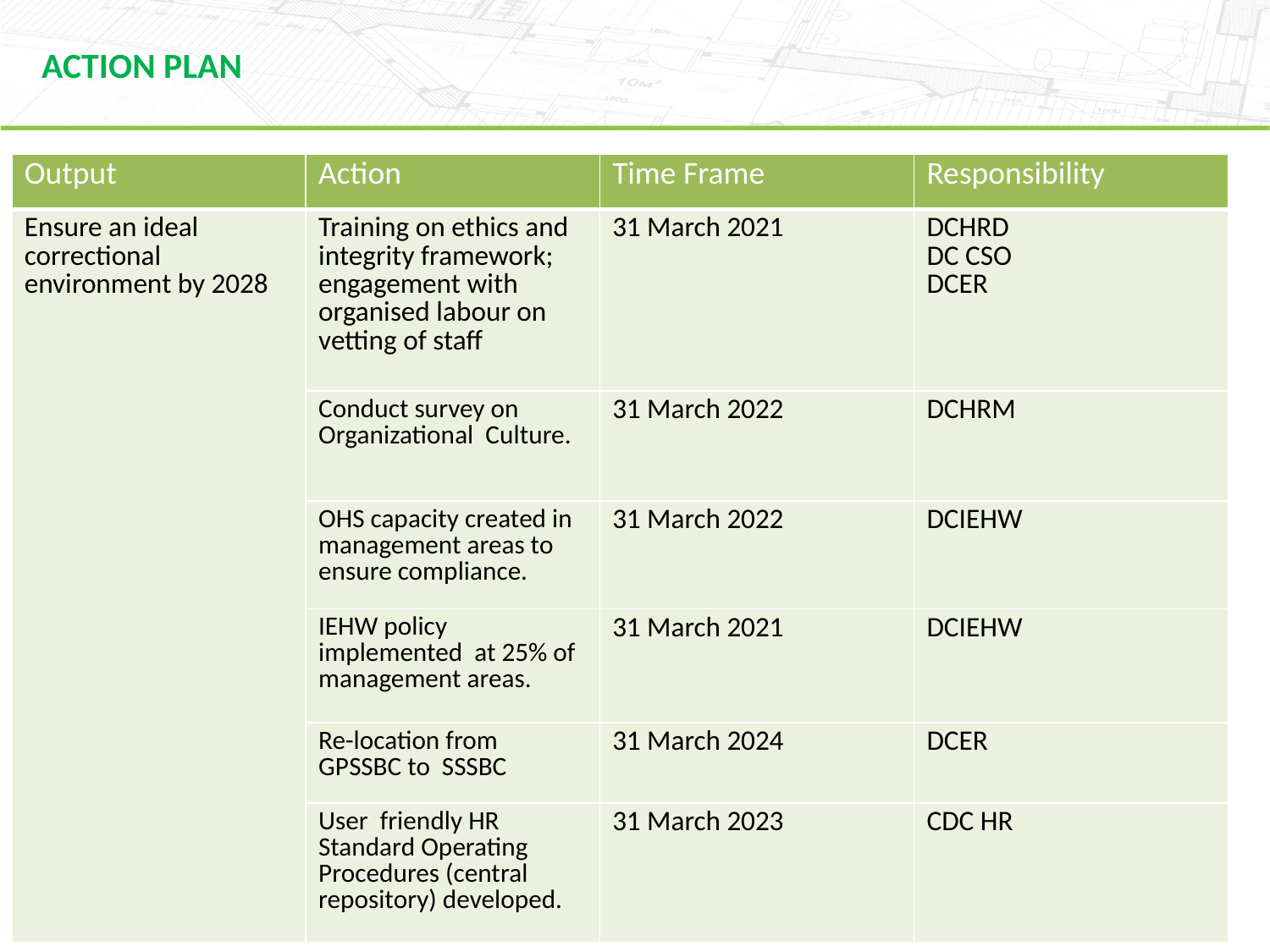

ACTION PLAN
| Output | Action | Time Frame | Responsibility |
| --- | --- | --- | --- |
| Ensure an ideal correctional environment by 2028 | Training on ethics and integrity framework; engagement with organised labour on vetting of staff | 31 March 2021 | DCHRD DC CSO DCER |
|  | Conduct survey on Organizational Culture. | 31 March 2022 | DCHRM |
|  | OHS capacity created in management areas to ensure compliance. | 31 March 2022 | DCIEHW |
|  | IEHW policy implemented at 25% of management areas. | 31 March 2021 | DCIEHW |
|  | Re-location from GPSSBC to SSSBC | 31 March 2024 | DCER |
|  | User friendly HR Standard Operating Procedures (central repository) developed. | 31 March 2023 | CDC HR |